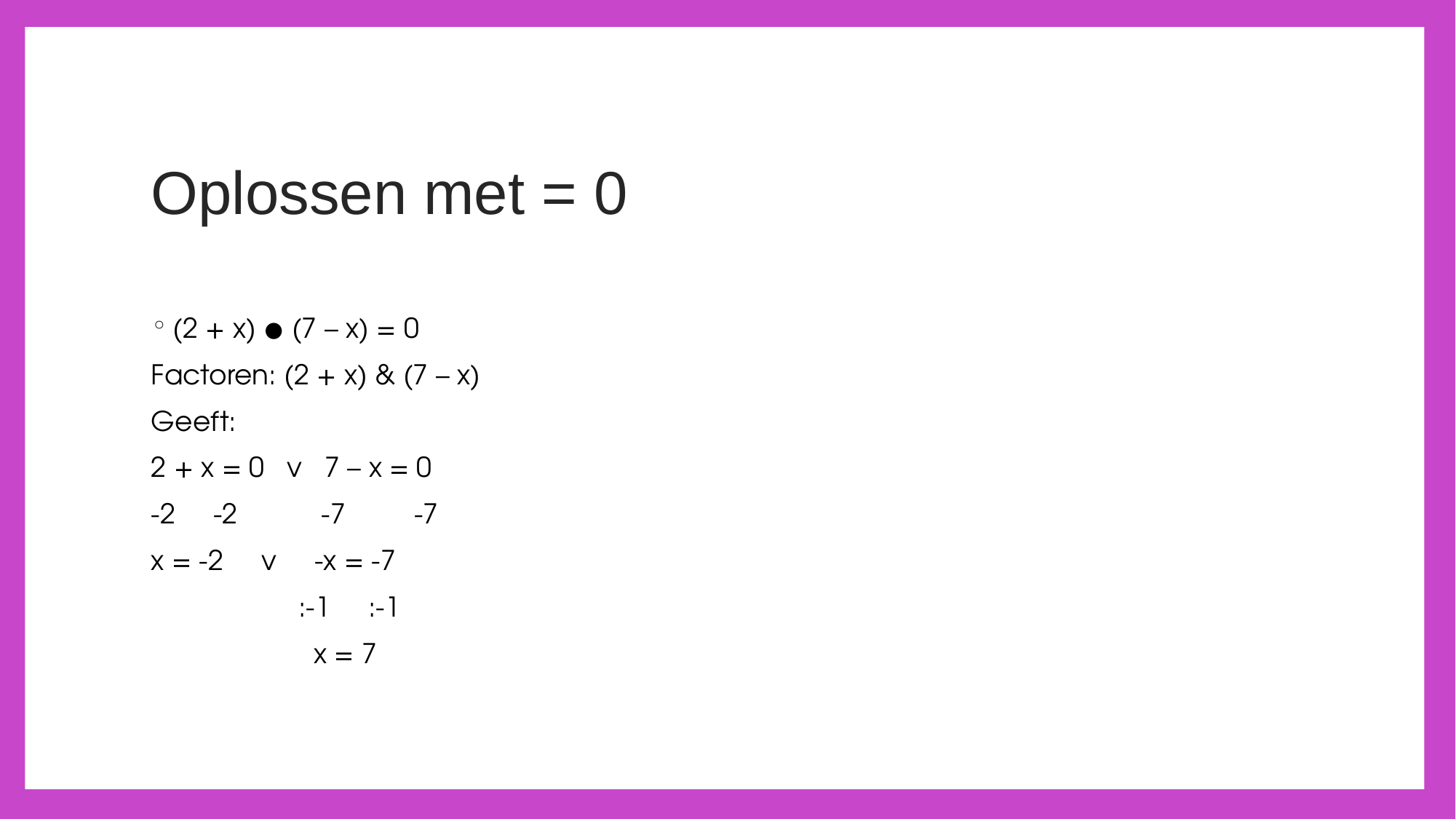

# Oplossen met = 0
(2 + x) ● (7 – x) = 0
Factoren: (2 + x) & (7 – x)
Geeft:
2 + x = 0   v   7 – x = 0
-2     -2           -7         -7
x = -2     v     -x = -7
	     :-1     :-1
	       x = 7